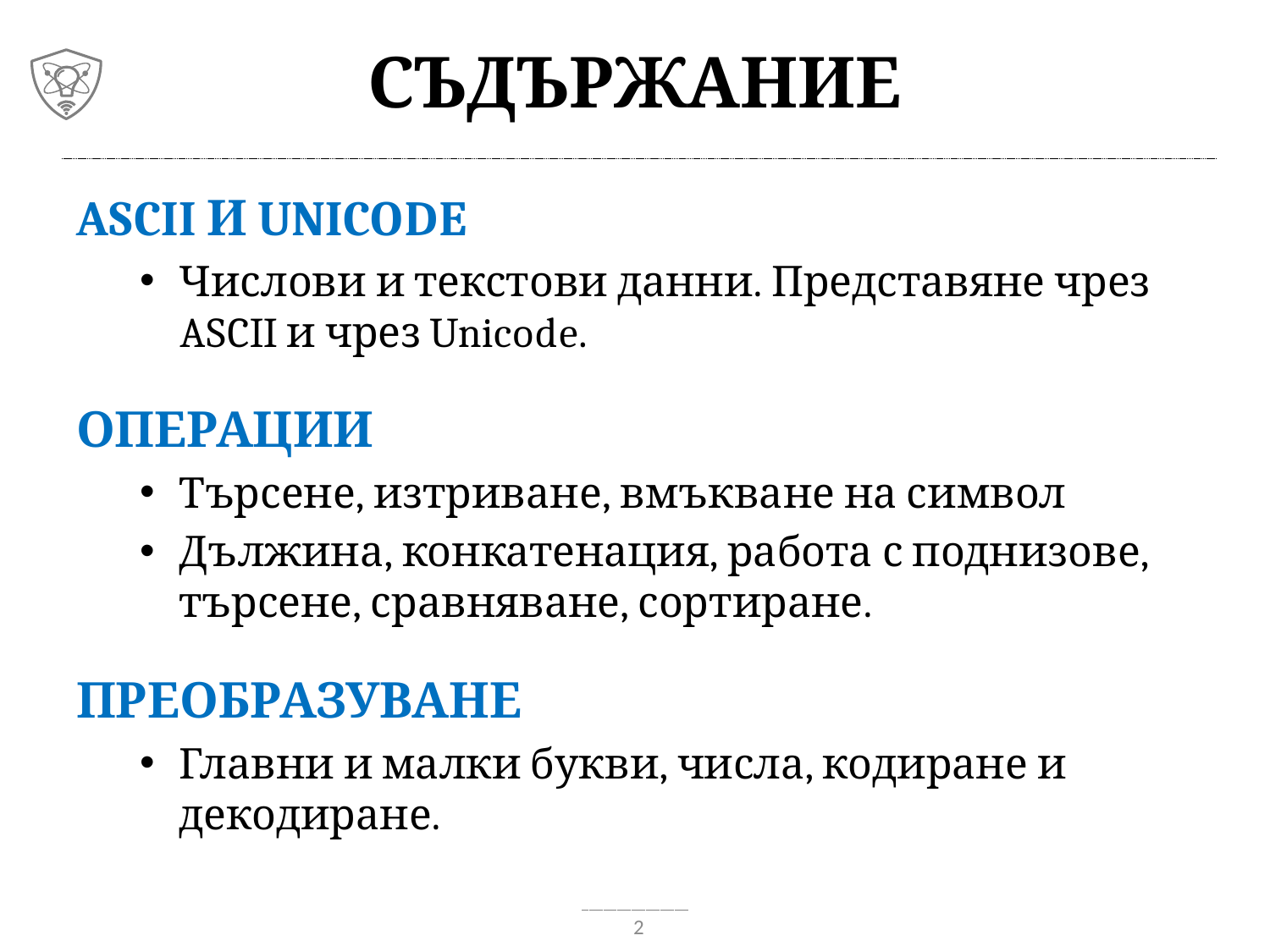

# Съдържание
ASCII и Unicode
Числови и текстови данни. Представяне чрез ASCII и чрез Unicode.
Операции
Търсене, изтриване, вмъкване на символ
Дължина, конкатенация, работа с поднизове, търсене, сравняване, сортиране.
Преобразуване
Главни и малки букви, числа, кодиране и декодиране.
2